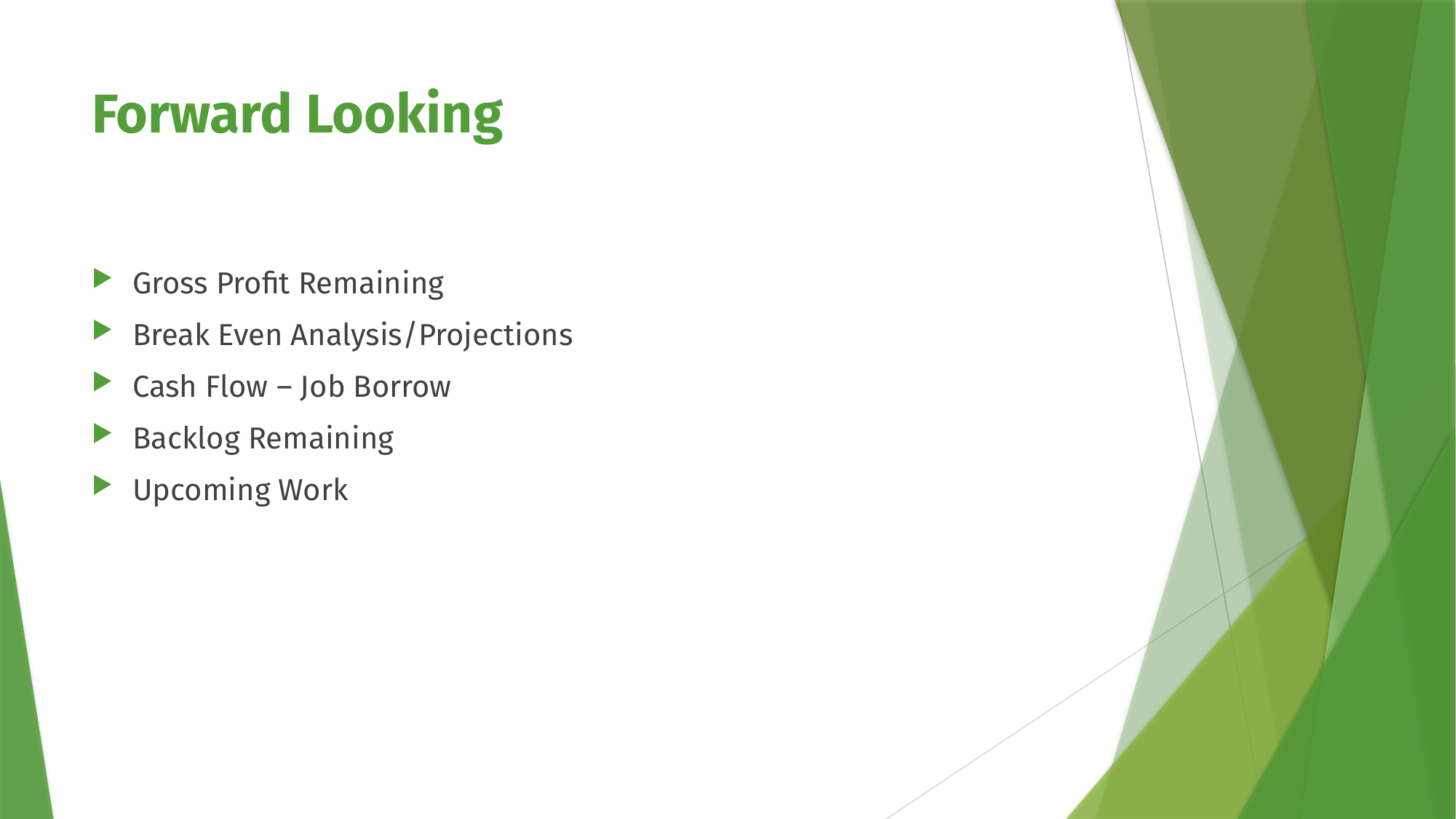

# Forward Looking
Gross Profit Remaining
Break Even Analysis/Projections
Cash Flow – Job Borrow
Backlog Remaining
Upcoming Work